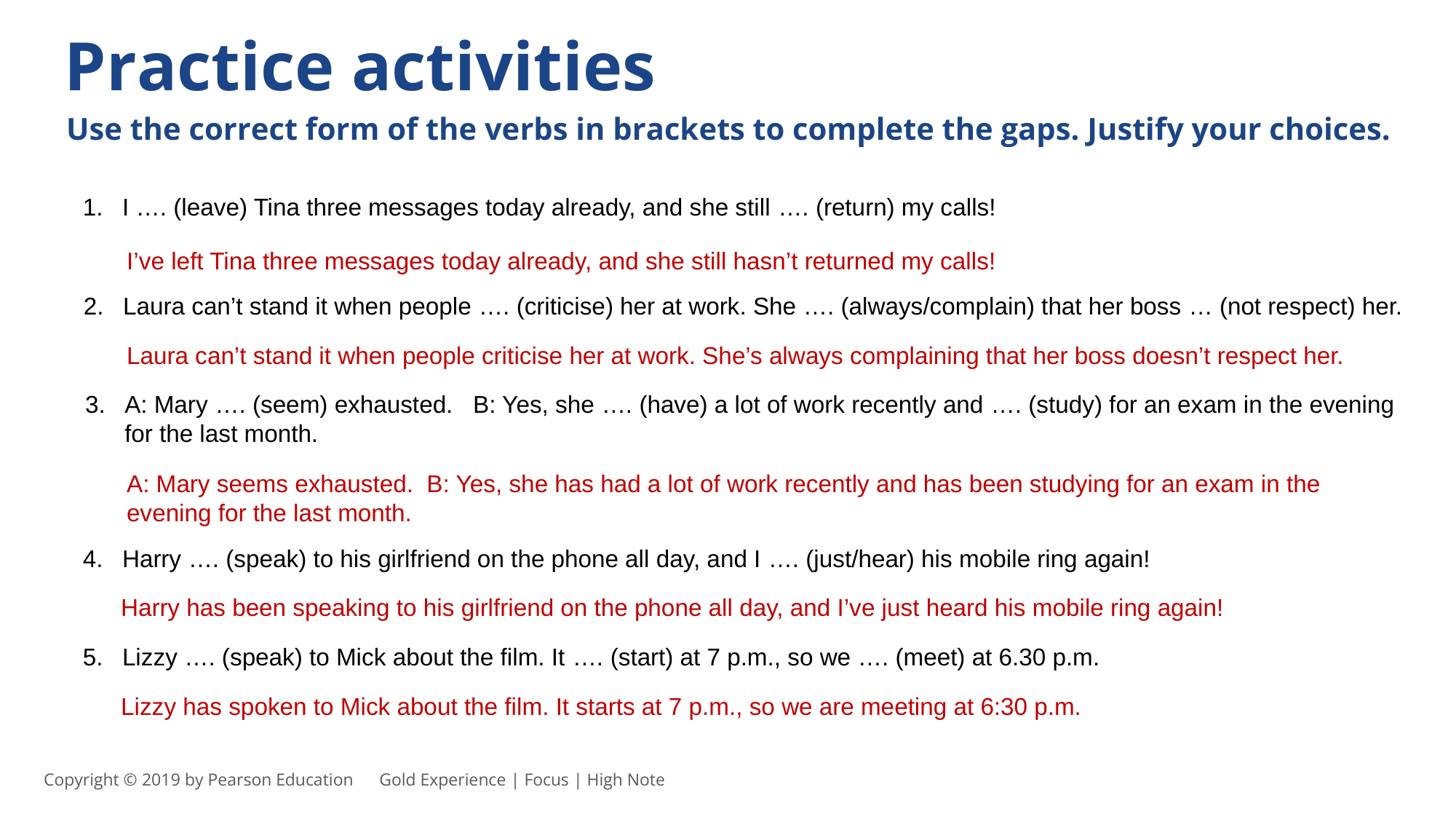

Practice activities
Use the correct form of the verbs in brackets to complete the gaps. Justify your choices.

I …. (leave) Tina three messages today already, and she still …. (return) my calls!
I’ve left Tina three messages today already, and she still hasn’t returned my calls!
Laura can’t stand it when people …. (criticise) her at work. She …. (always/complain) that her boss … (not respect) her.
Laura can’t stand it when people criticise her at work. She’s always complaining that her boss doesn’t respect her.
A: Mary …. (seem) exhausted.   B: Yes, she …. (have) a lot of work recently and …. (study) for an exam in the evening for the last month.
A: Mary seems exhausted.  B: Yes, she has had a lot of work recently and has been studying for an exam in the evening for the last month.
Harry …. (speak) to his girlfriend on the phone all day, and I …. (just/hear) his mobile ring again!
Harry has been speaking to his girlfriend on the phone all day, and I’ve just heard his mobile ring again!
Lizzy …. (speak) to Mick about the film. It …. (start) at 7 p.m., so we …. (meet) at 6.30 p.m.
Lizzy has spoken to Mick about the film. It starts at 7 p.m., so we are meeting at 6:30 p.m.
Copyright © 2019 by Pearson Education      Gold Experience | Focus | High Note